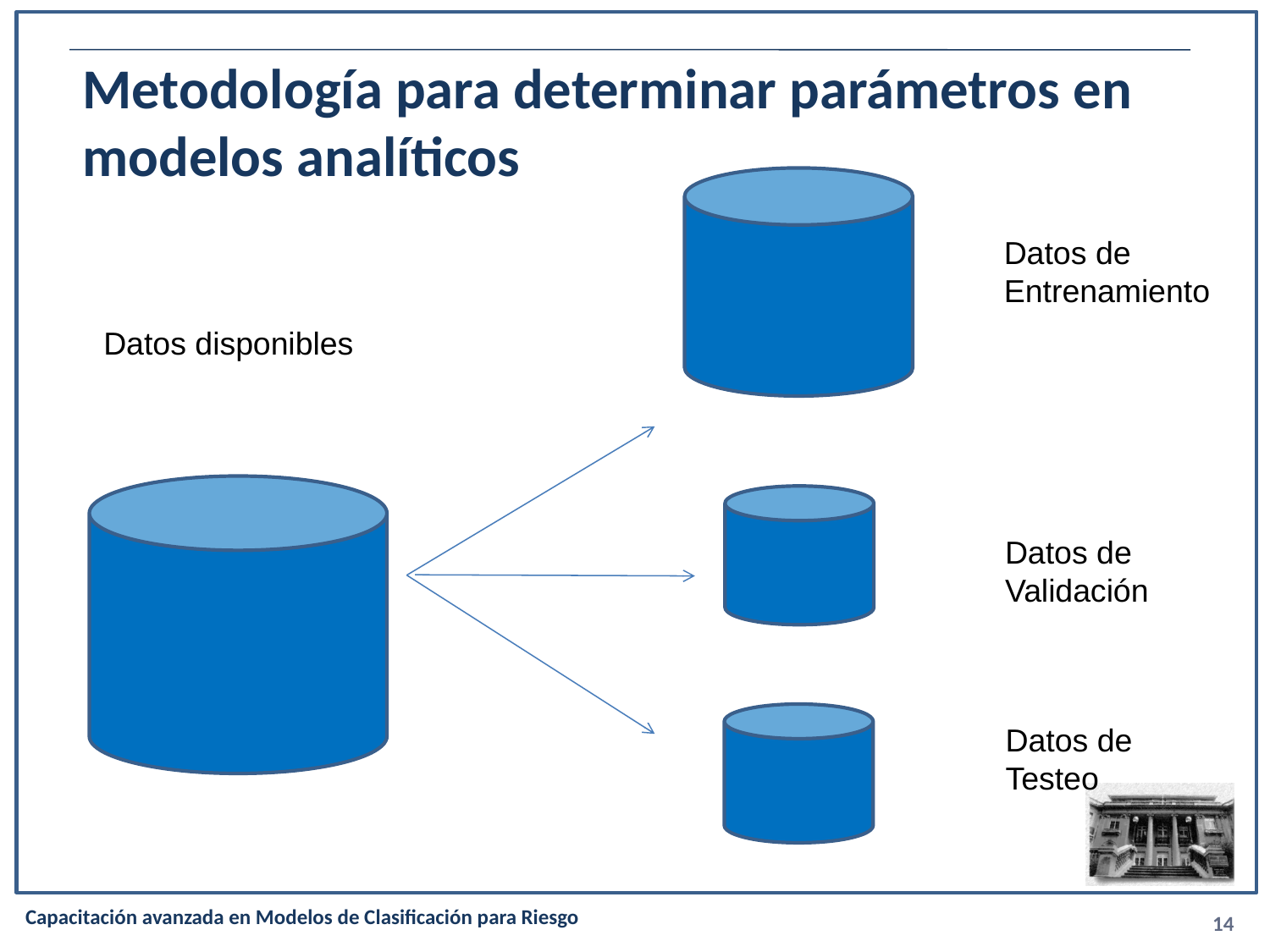

# Metodología para determinar parámetros en modelos analíticos

Datos de
Entrenamiento
Datos disponibles

Datos de
Validación

Datos de
Testeo
14